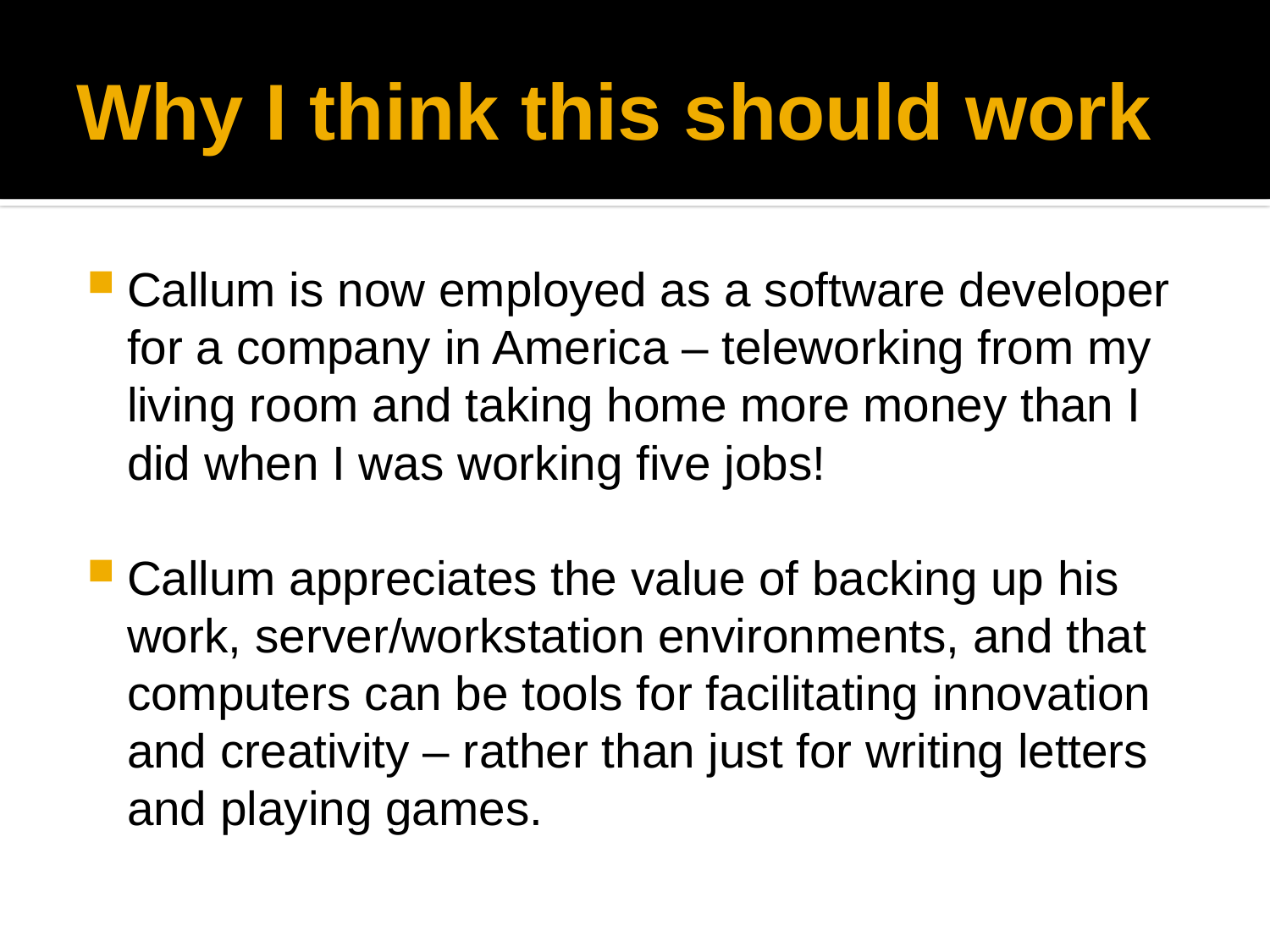

# Why I think this should work
Callum is now employed as a software developer for a company in America – teleworking from my living room and taking home more money than I did when I was working five jobs!

Callum appreciates the value of backing up his work, server/workstation environments, and that computers can be tools for facilitating innovation and creativity – rather than just for writing letters and playing games.